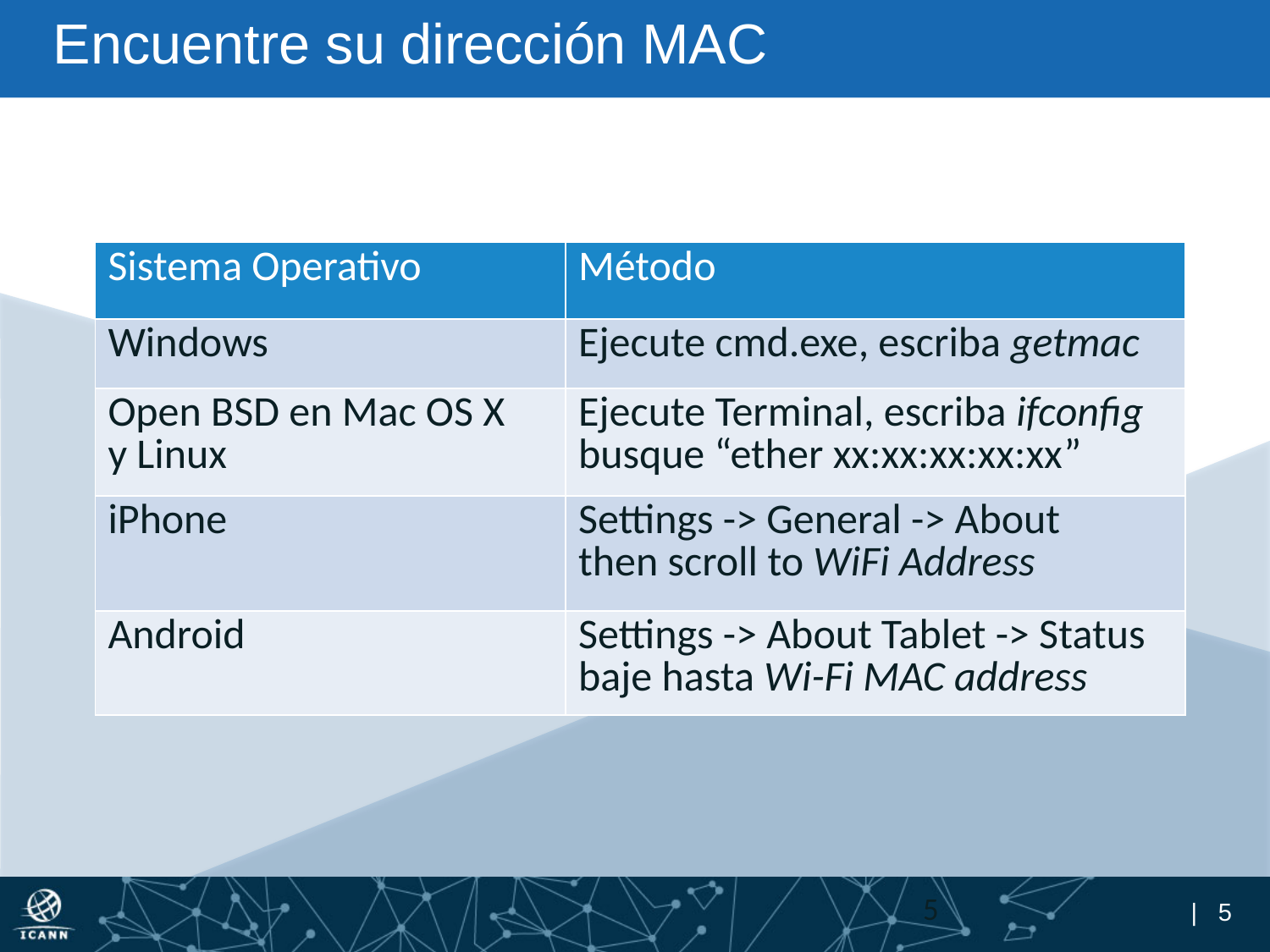

# Encuentre su dirección MAC

| Sistema Operativo | Método |
| --- | --- |
| Windows | Ejecute cmd.exe, escriba getmac |
| Open BSD en Mac OS X y Linux | Ejecute Terminal, escriba ifconfig busque “ether xx:xx:xx:xx:xx” |
| iPhone | Settings -> General -> About then scroll to WiFi Address |
| Android | Settings -> About Tablet -> Status baje hasta Wi-Fi MAC address |

5